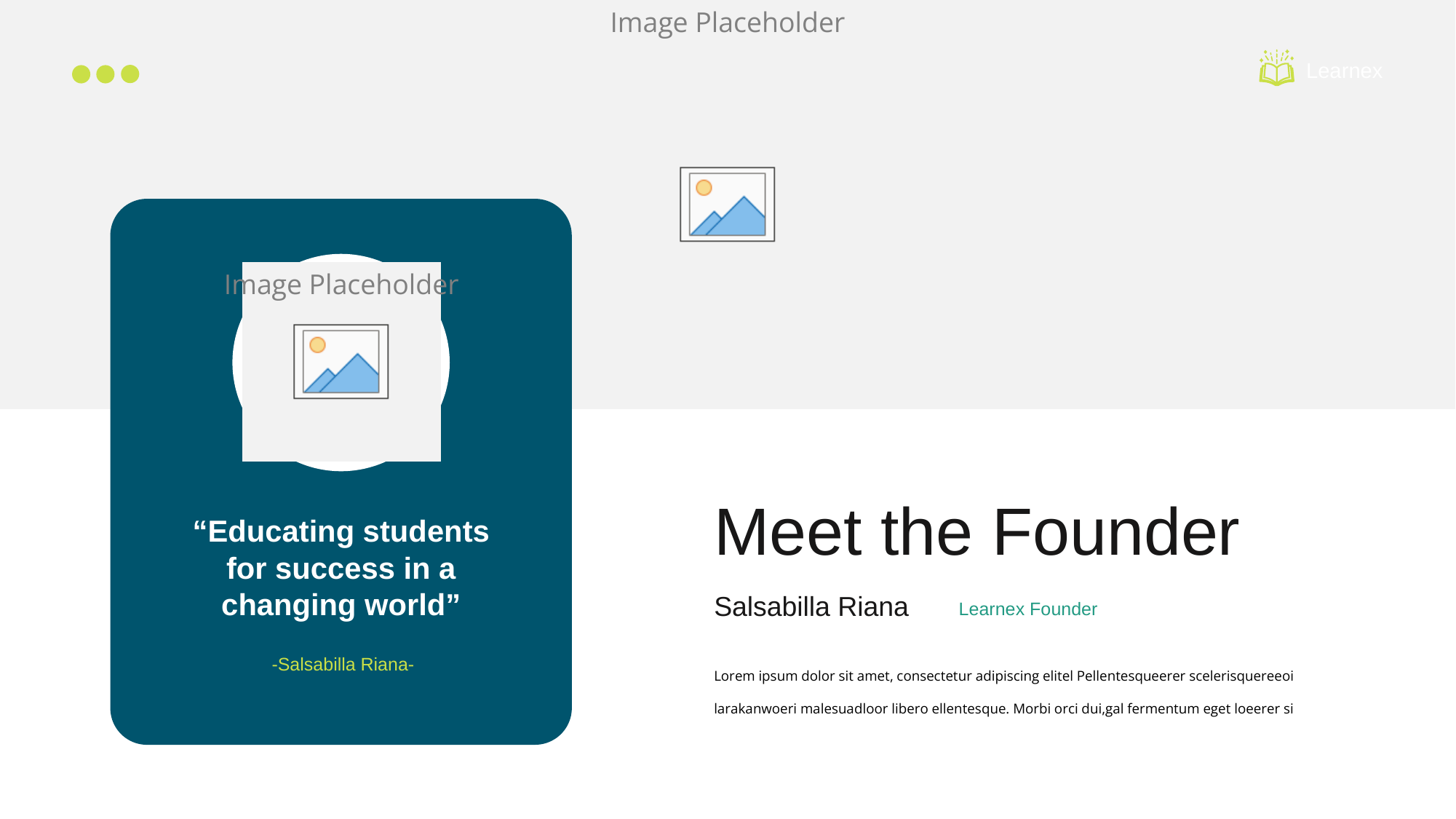

Learnex

Meet the Founder
“Educating students for success in a changing world”
Salsabilla Riana
Learnex Founder
Lorem ipsum dolor sit amet, consectetur adipiscing elitel Pellentesqueerer scelerisquereeoi larakanwoeri malesuadloor libero ellentesque. Morbi orci dui,gal fermentum eget loeerer si
-Salsabilla Riana-